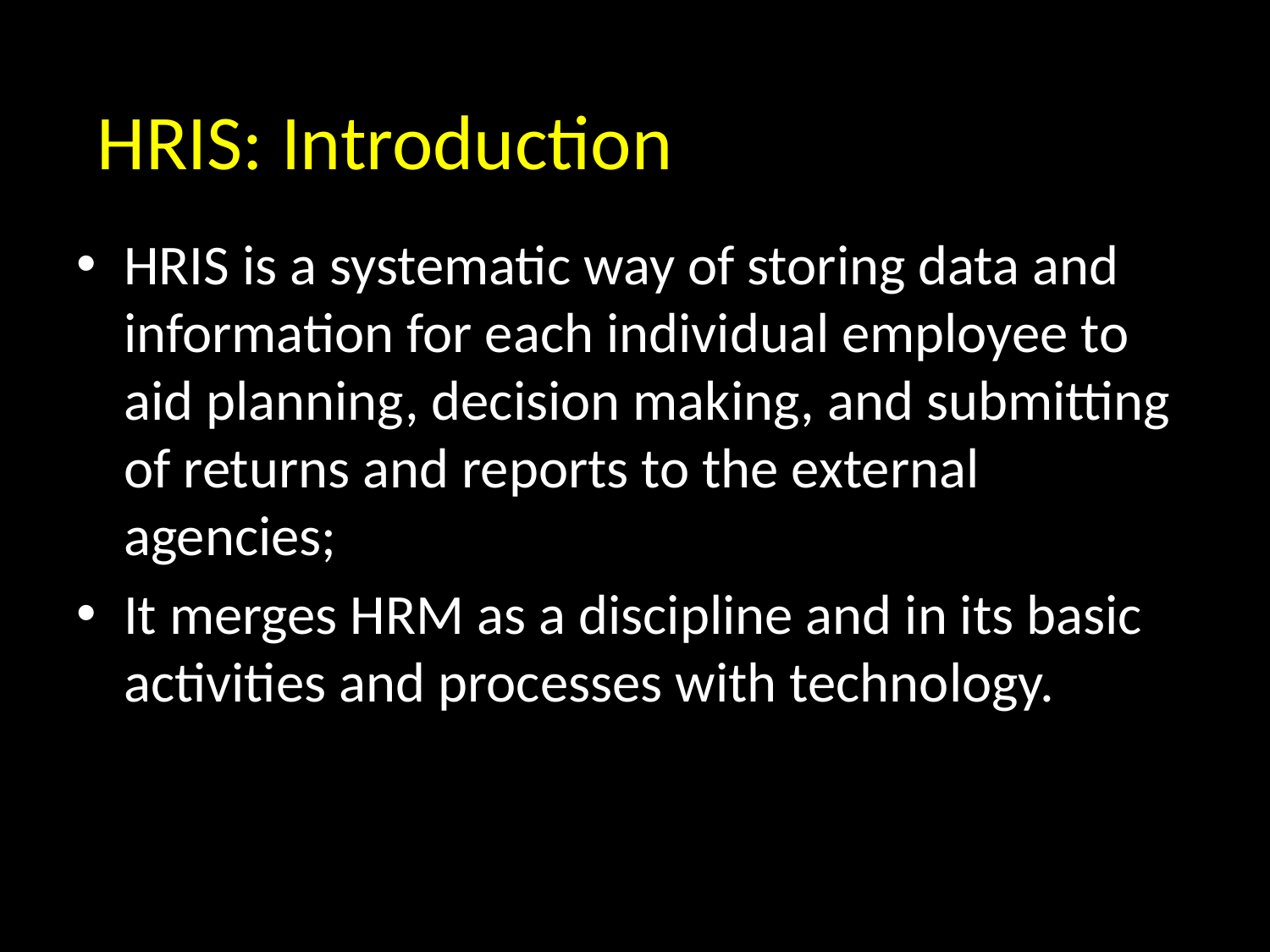

HRIS: Introduction
HRIS is a systematic way of storing data and information for each individual employee to aid planning, decision making, and submitting of returns and reports to the external agencies;
It merges HRM as a discipline and in its basic activities and processes with technology.